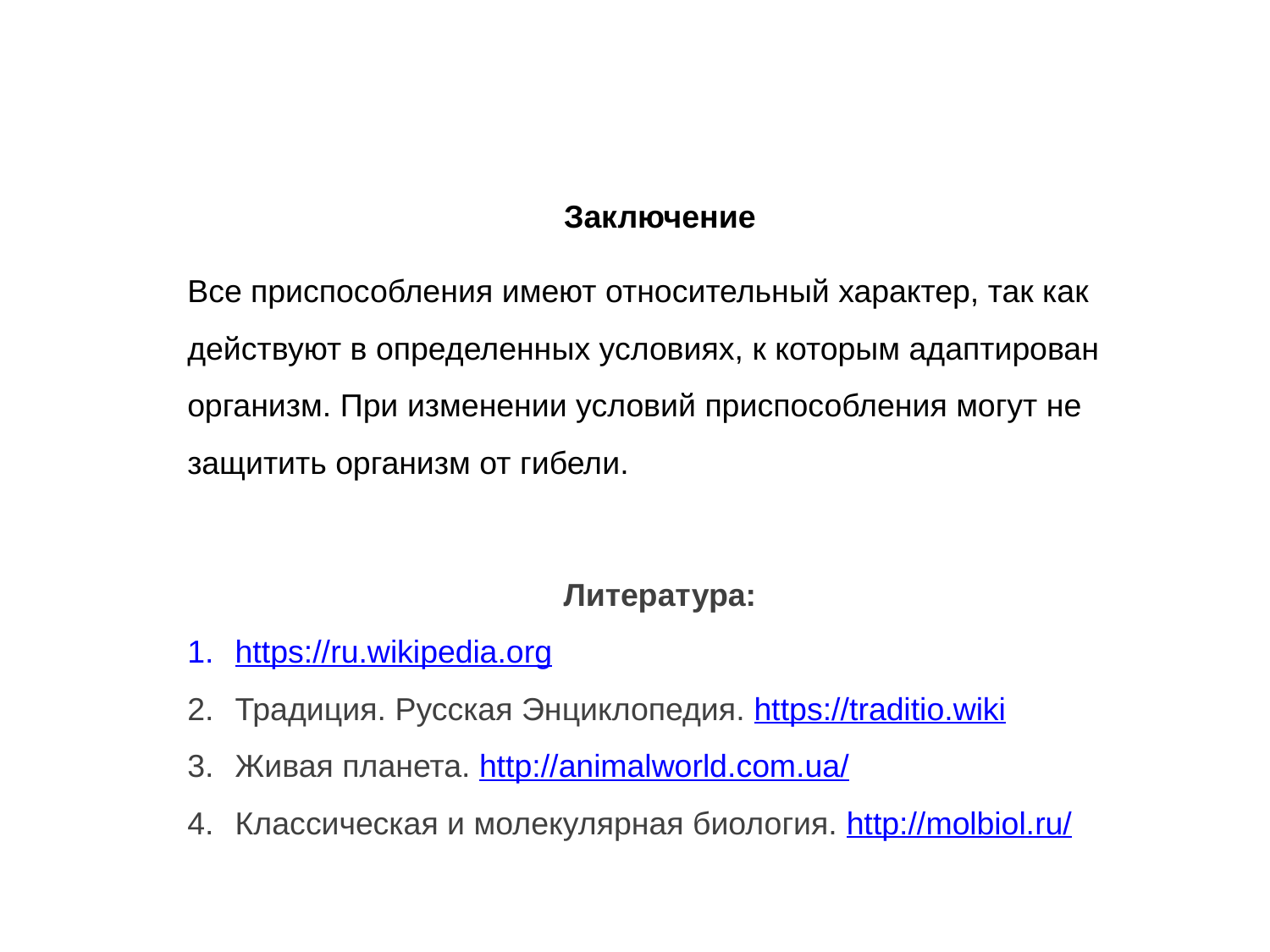

Заключение
Все приспособления имеют относительный характер, так как действуют в определенных условиях, к которым адаптирован организм. При изменении условий приспособления могут не защитить организм от гибели.

Литература:
https://ru.wikipedia.org
Традиция. Русская Энциклопедия. https://traditio.wiki
Живая планета. http://animalworld.com.ua/
Классическая и молекулярная биология. http://molbiol.ru/